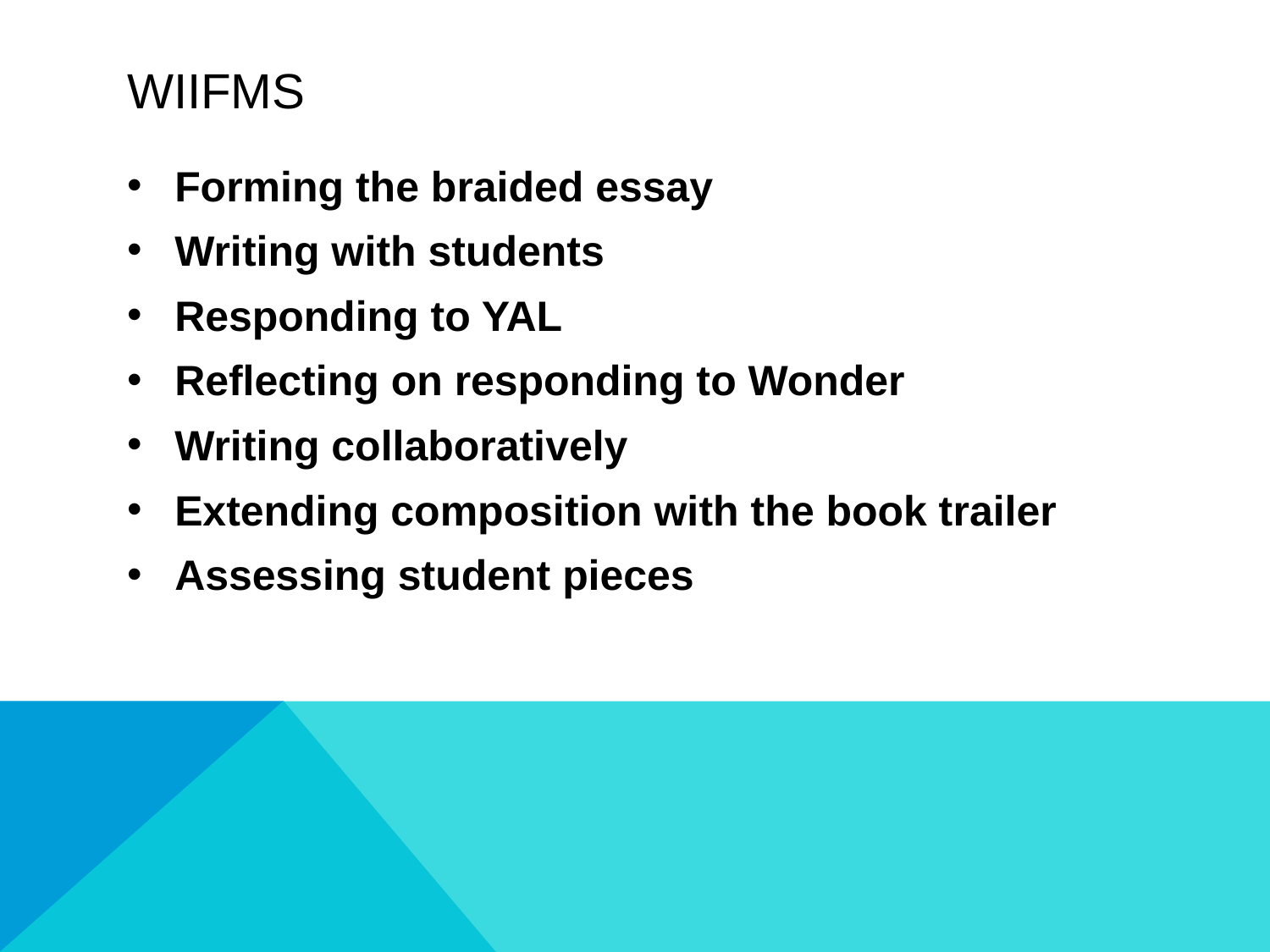

# WIIFMs
Forming the braided essay
Writing with students
Responding to YAL
Reflecting on responding to Wonder
Writing collaboratively
Extending composition with the book trailer
Assessing student pieces